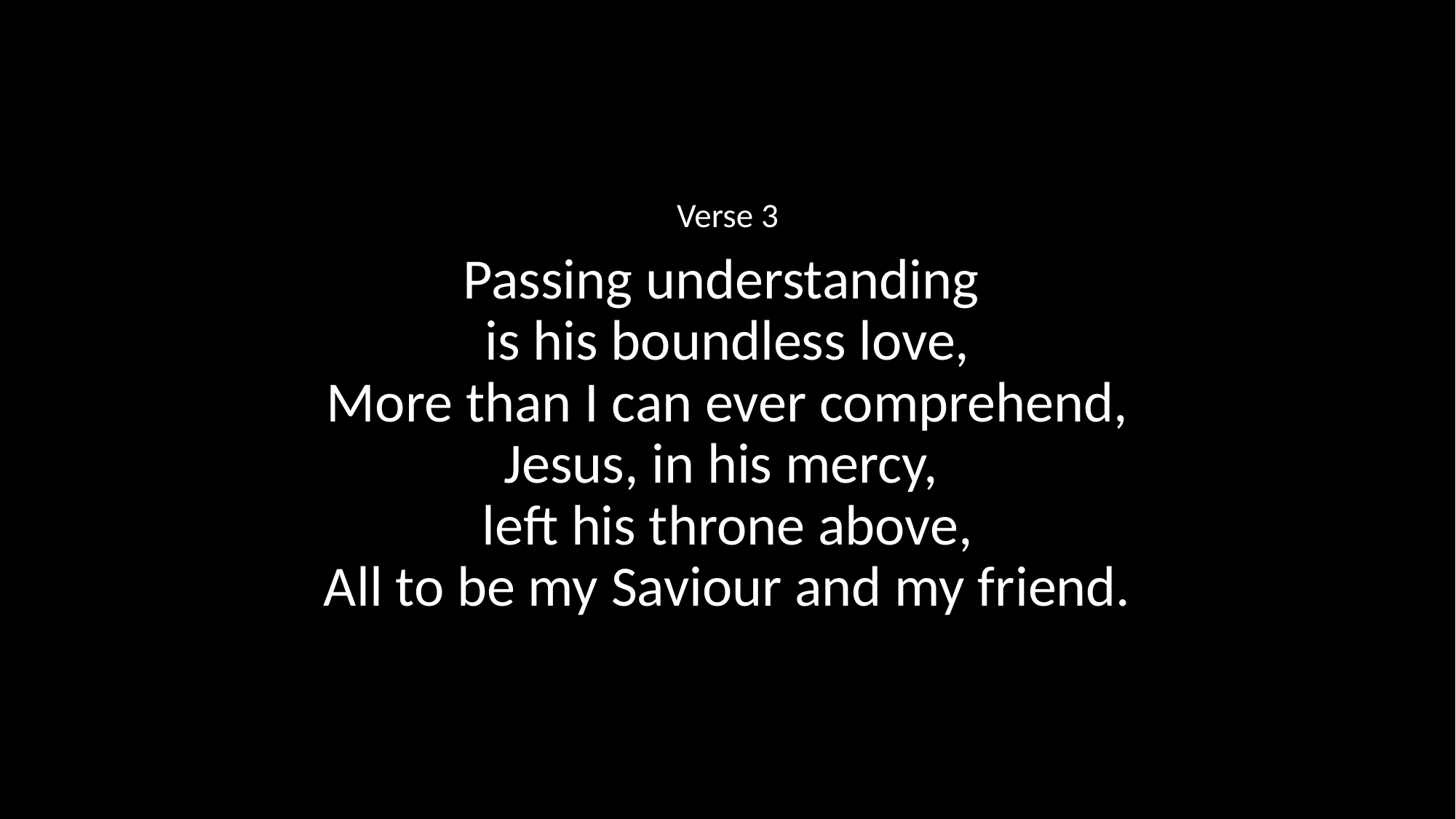

Verse 3
Passing understanding
is his boundless love,
More than I can ever comprehend,
Jesus, in his mercy,
left his throne above,
All to be my Saviour and my friend.